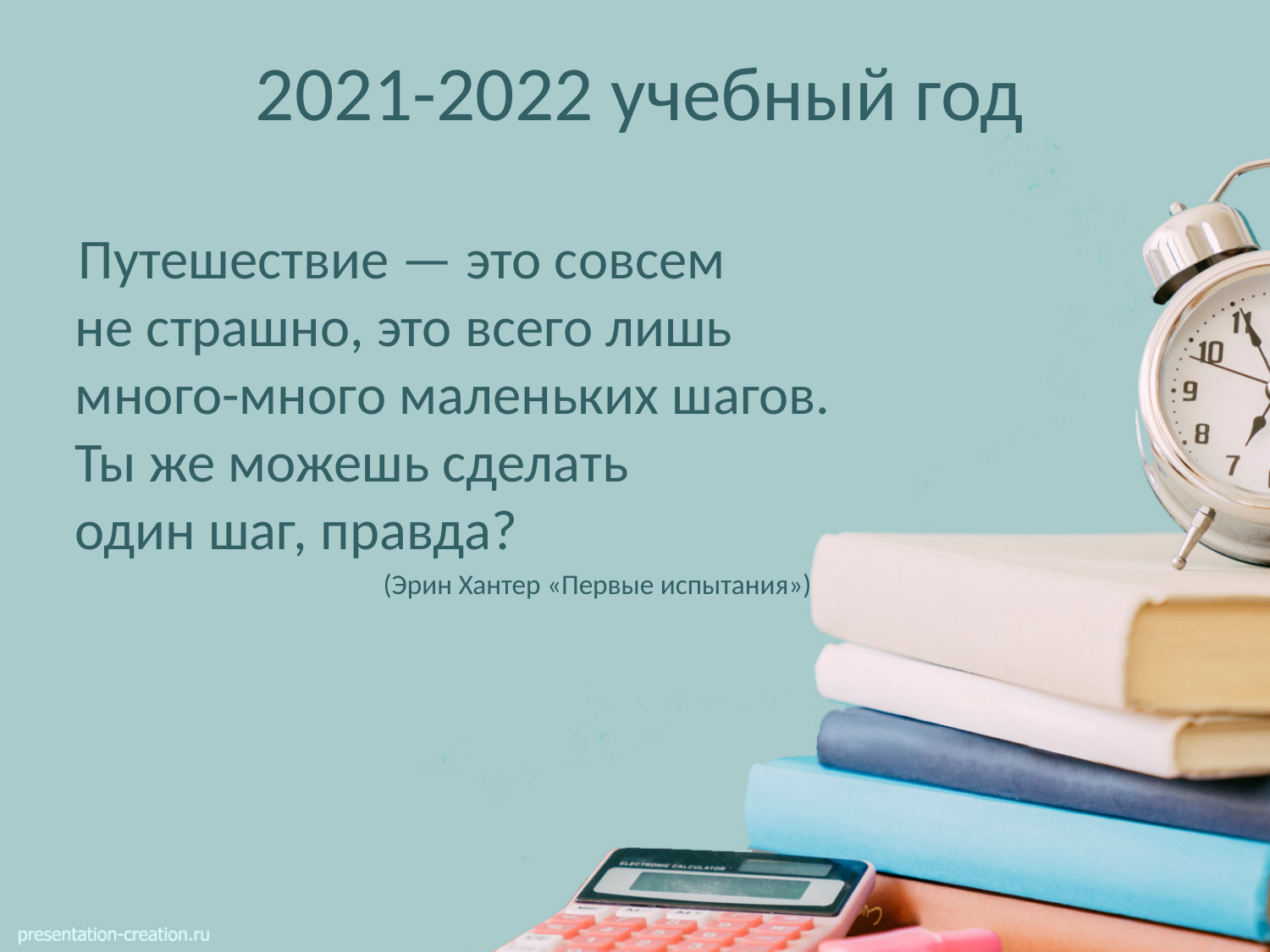

# 2021-2022 учебный год
    Путешествие — это совсем не страшно, это всего лишь много-много маленьких шагов. Ты же можешь сделать один шаг, правда?
                                                        (Эрин Хантер «Первые испытания»)